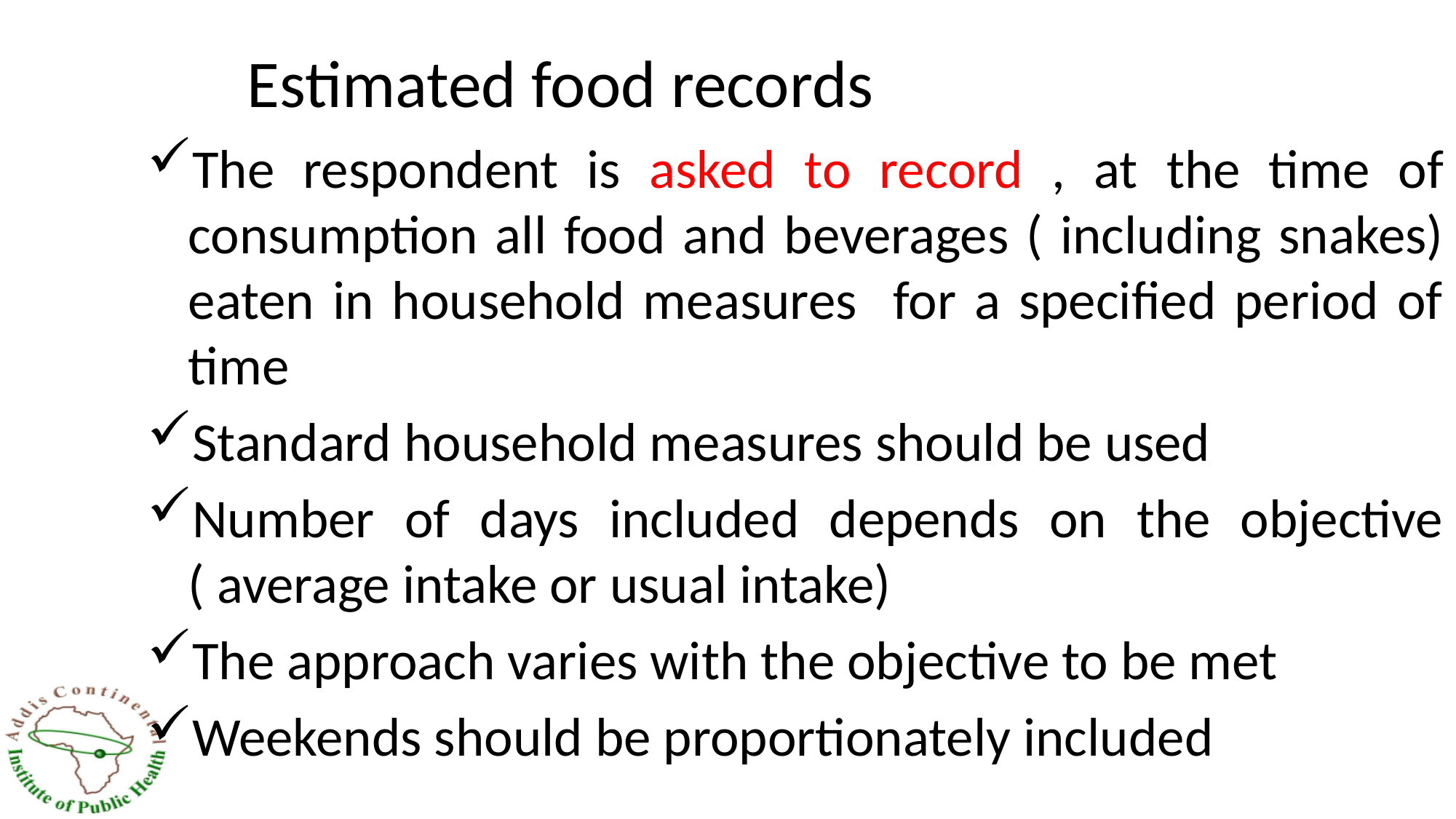

# Estimated food records
The respondent is asked to record , at the time of consumption all food and beverages ( including snakes) eaten in household measures  for a specified period of time
Standard household measures should be used
Number of days included depends on the objective ( average intake or usual intake)
The approach varies with the objective to be met
Weekends should be proportionately included